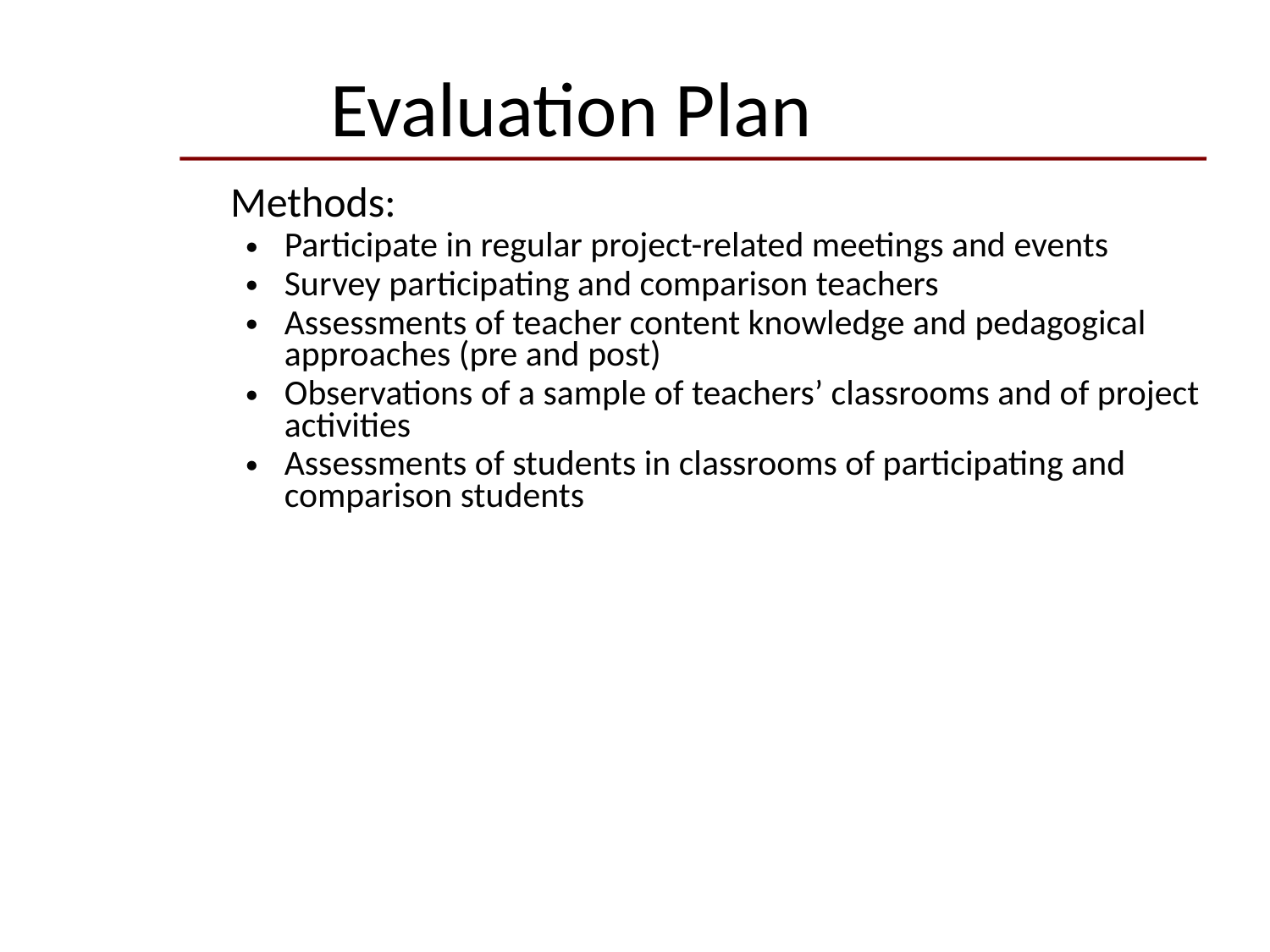

Evaluation Plan

Methods:
Participate in regular project-related meetings and events
Survey participating and comparison teachers
Assessments of teacher content knowledge and pedagogical approaches (pre and post)
Observations of a sample of teachers’ classrooms and of project activities
Assessments of students in classrooms of participating and comparison students